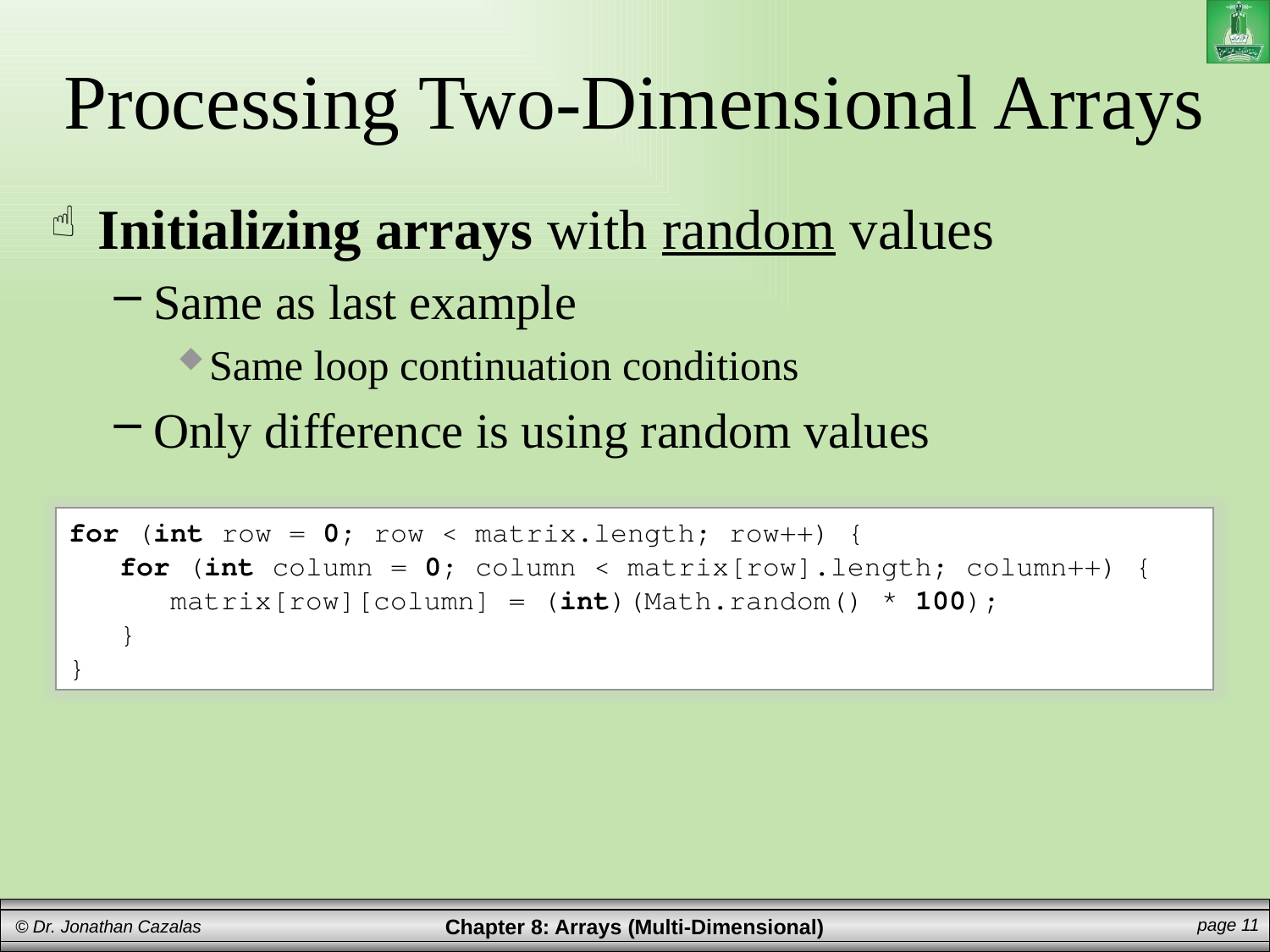

# Processing Two-Dimensional Arrays
Initializing arrays with random values
Same as last example
Same loop continuation conditions
Only difference is using random values
for (int row = 0; row < matrix.length; row++) {
   for (int column = 0; column < matrix[row].length; column++) {
      matrix[row][column] = (int)(Math.random() * 100);
   }
}